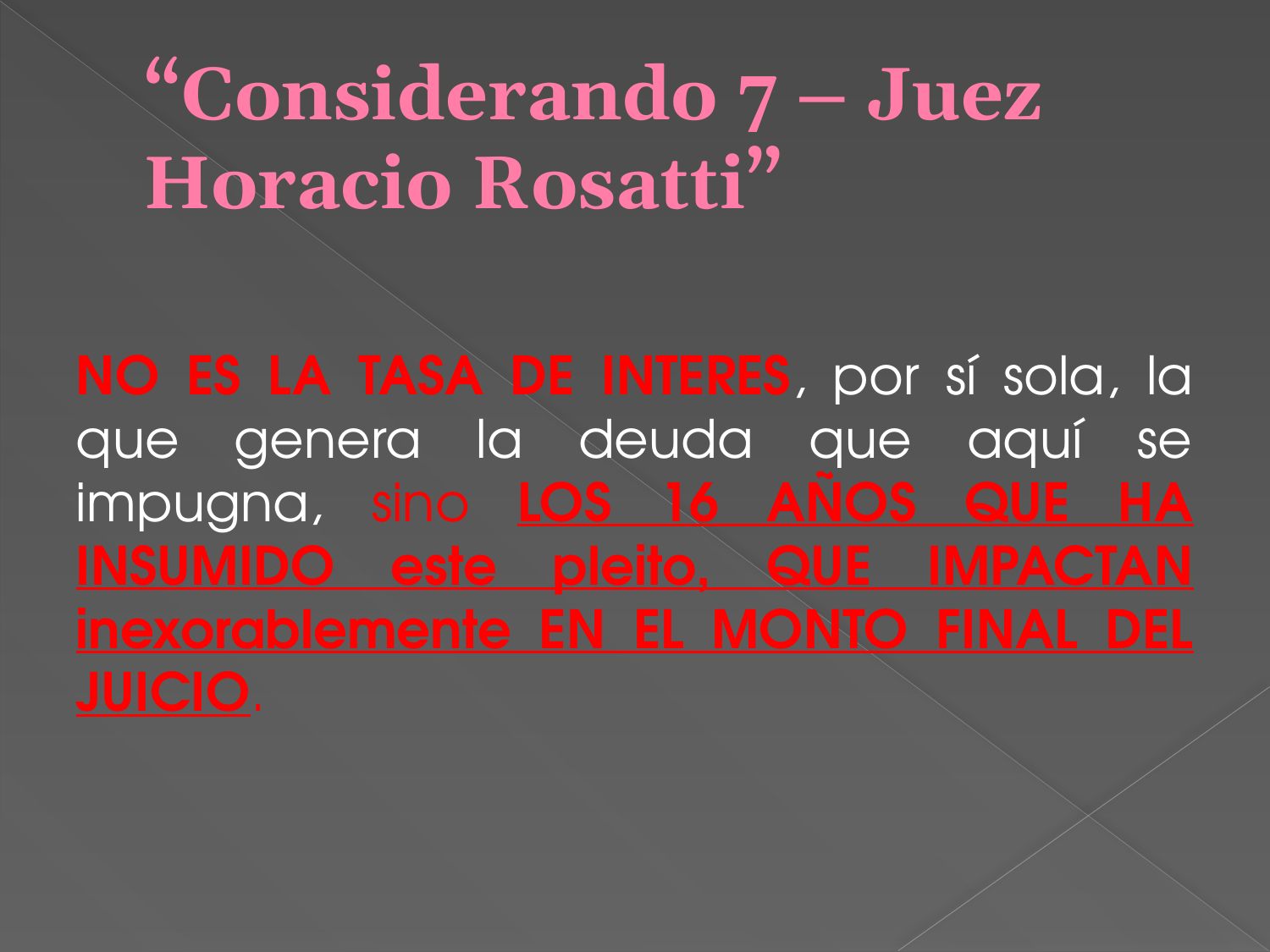

# “Considerando 7 – Juez Horacio Rosatti”

NO ES LA TASA DE INTERES, por sí sola, la que genera la deuda que aquí se impugna, sino LOS 16 AÑOS QUE HA INSUMIDO este pleito, QUE IMPACTAN inexorablemente EN EL MONTO FINAL DEL JUICIO.